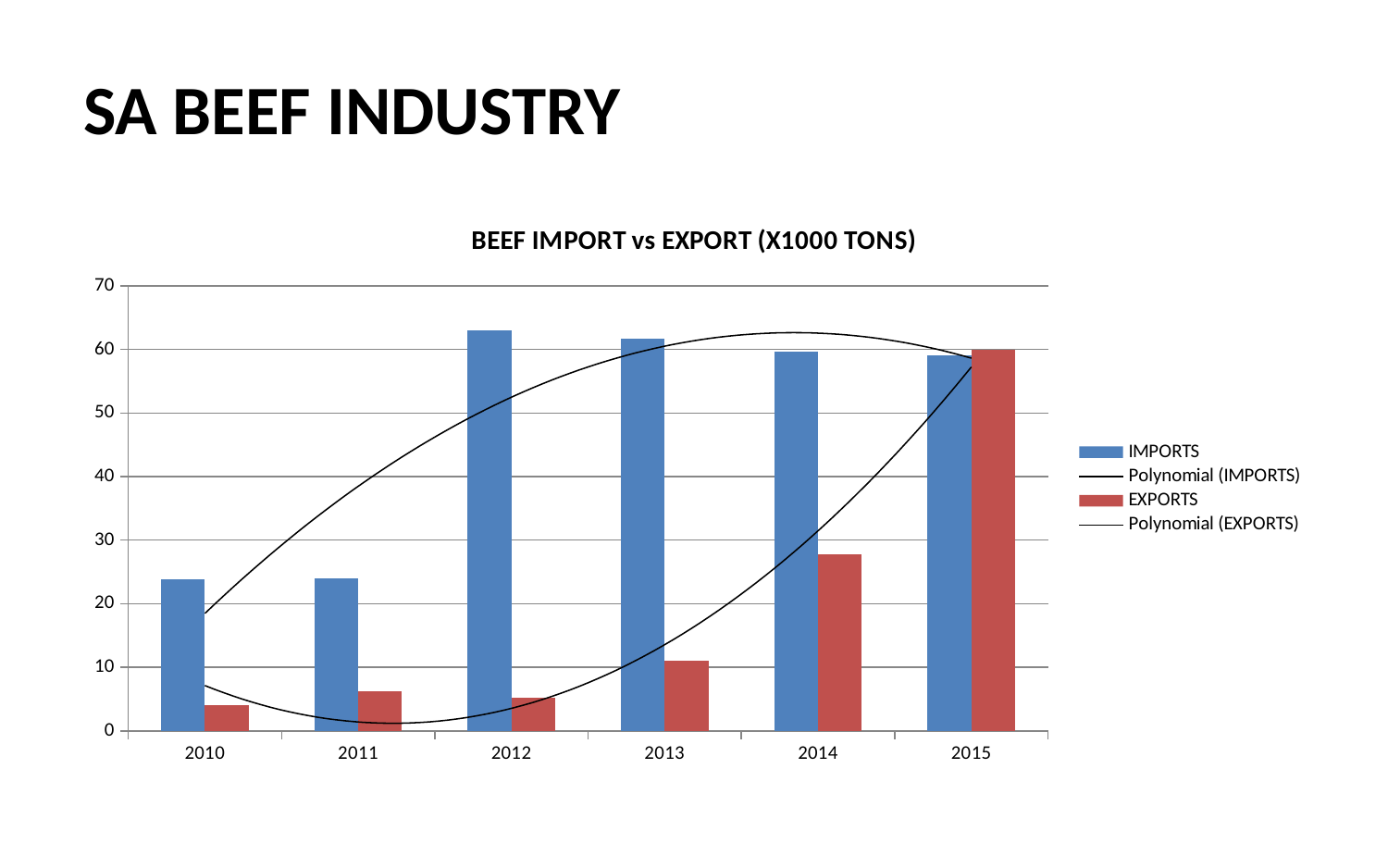

# SA BEEF INDUSTRY

### Chart: BEEF IMPORT vs EXPORT (X1000 TONS)

| Category | IMPORTS | EXPORTS |
|---|---|---|
| 2010 | 23.9 | 4.0 |
| 2011 | 24.0 | 6.2 |
| 2012 | 63.0 | 5.3 |
| 2013 | 61.6 | 11.1 |
| 2014 | 59.6 | 27.8 |
| 2015 | 59.0 | 60.0 |